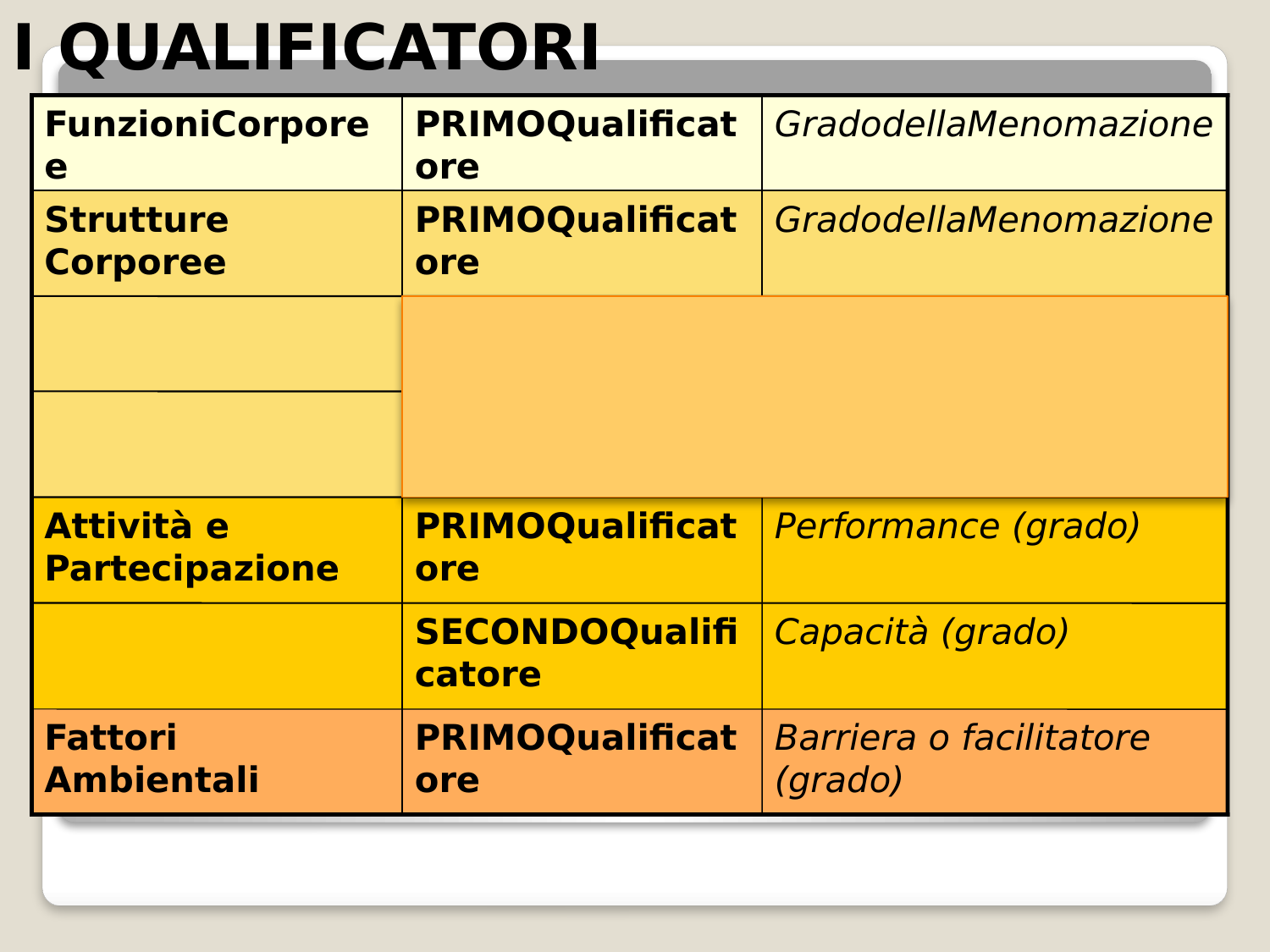

I QUALIFICATORI
#
FunzioniCorporee

PRIMOQualificatore
GradodellaMenomazione

Strutture Corporee

PRIMOQualificatore
GradodellaMenomazione

SECONDOQualificatore

NaturadellaMenomazione

TERZOQualificatore
LocalizzazionedellaMenomazione
Attività e Partecipazione

PRIMOQualificatore
Performance (grado)

SECONDOQualificatore
Capacità (grado)
Fattori Ambientali

PRIMOQualificatore
Barriera o facilitatore (grado)